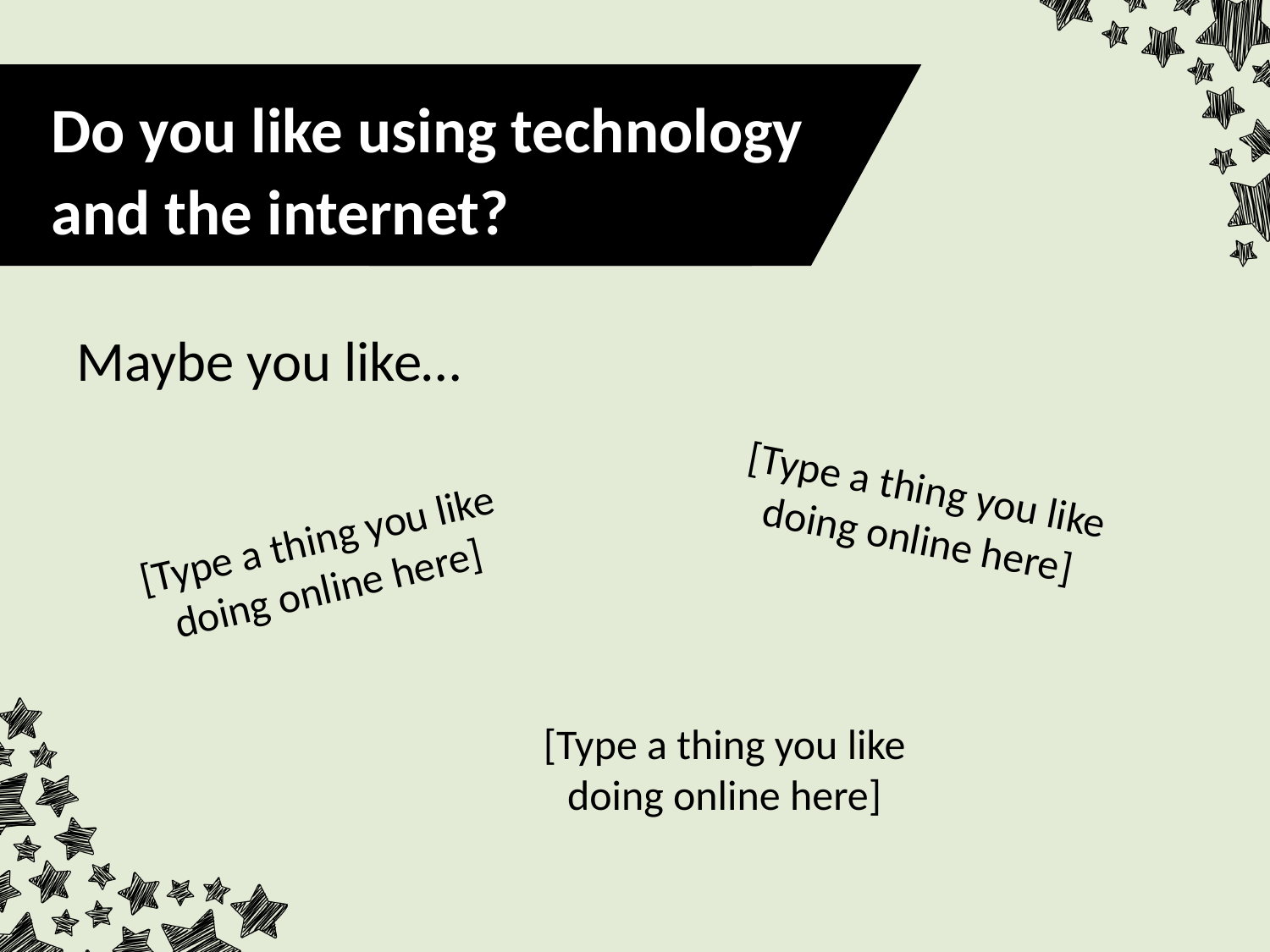

Do you like using technology
and the internet?
Maybe you like…
[Type a thing you like doing online here]
[Type a thing you like doing online here]
[Type a thing you like doing online here]